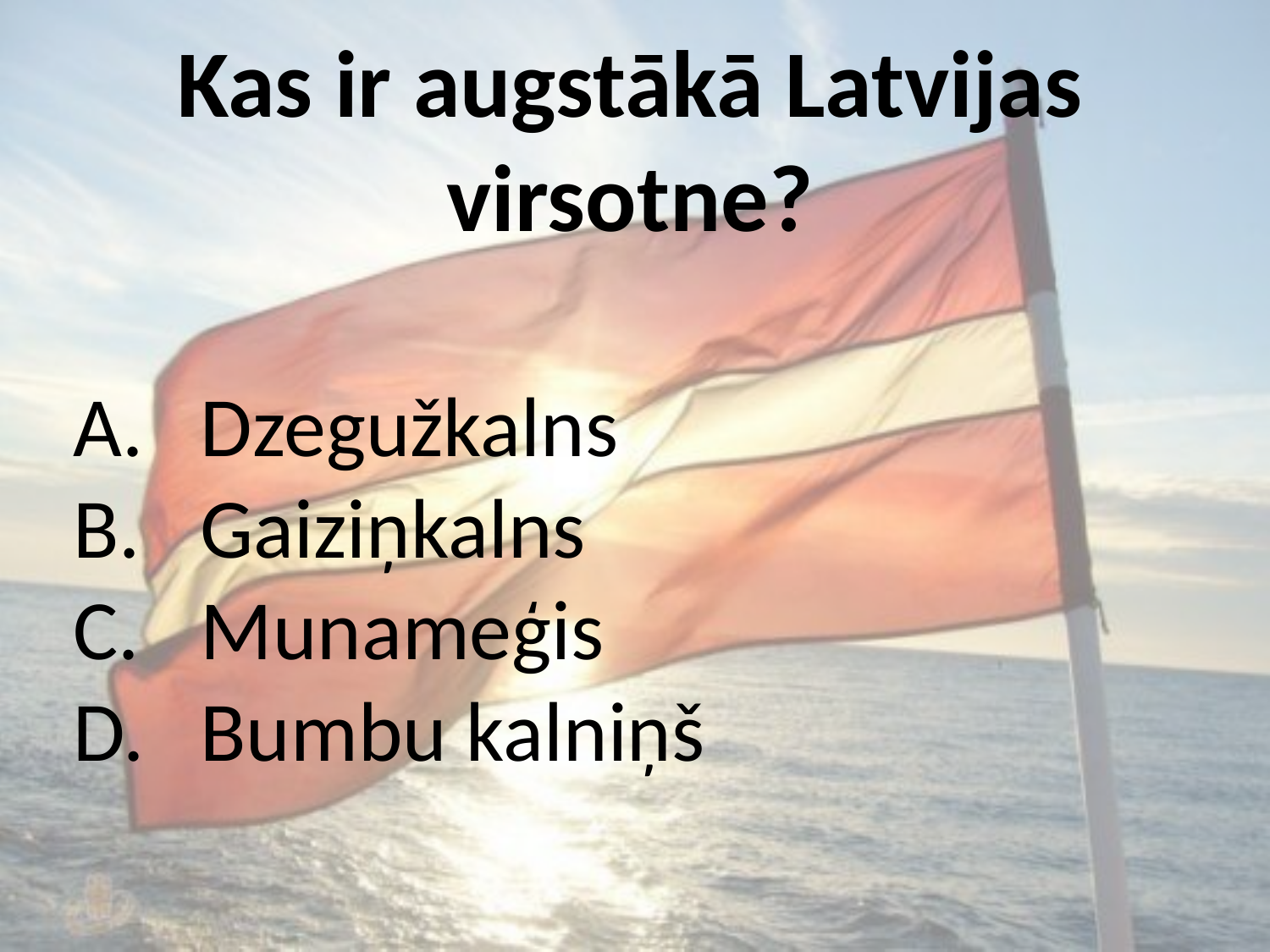

Kas ir augstākā Latvijas virsotne?
Dzegužkalns
Gaiziņkalns
Munameģis
Bumbu kalniņš